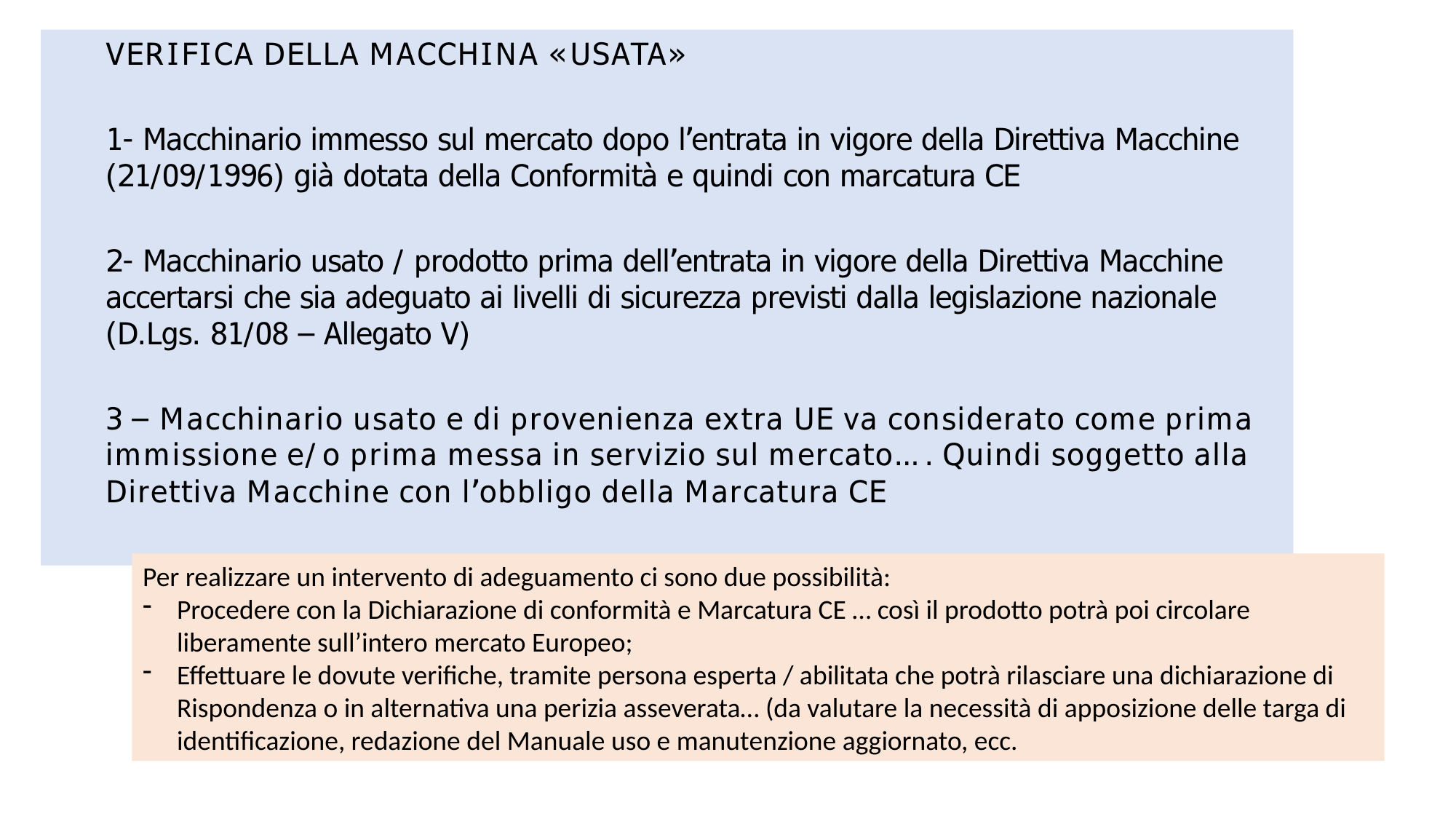

VERIFICA DELLA MACCHINA «USATA»

1- Macchinario immesso sul mercato dopo l’entrata in vigore della Direttiva Macchine (21/09/1996) già dotata della Conformità e quindi con marcatura CE

2- Macchinario usato / prodotto prima dell’entrata in vigore della Direttiva Macchine accertarsi che sia adeguato ai livelli di sicurezza previsti dalla legislazione nazionale (D.Lgs. 81/08 – Allegato V)

3 – Macchinario usato e di provenienza extra UE va considerato come prima immissione e/o prima messa in servizio sul mercato…. Quindi soggetto alla Direttiva Macchine con l’obbligo della Marcatura CE

Per realizzare un intervento di adeguamento ci sono due possibilità:
Procedere con la Dichiarazione di conformità e Marcatura CE … così il prodotto potrà poi circolare liberamente sull’intero mercato Europeo;
Effettuare le dovute verifiche, tramite persona esperta / abilitata che potrà rilasciare una dichiarazione di Rispondenza o in alternativa una perizia asseverata… (da valutare la necessità di apposizione delle targa di identificazione, redazione del Manuale uso e manutenzione aggiornato, ecc.